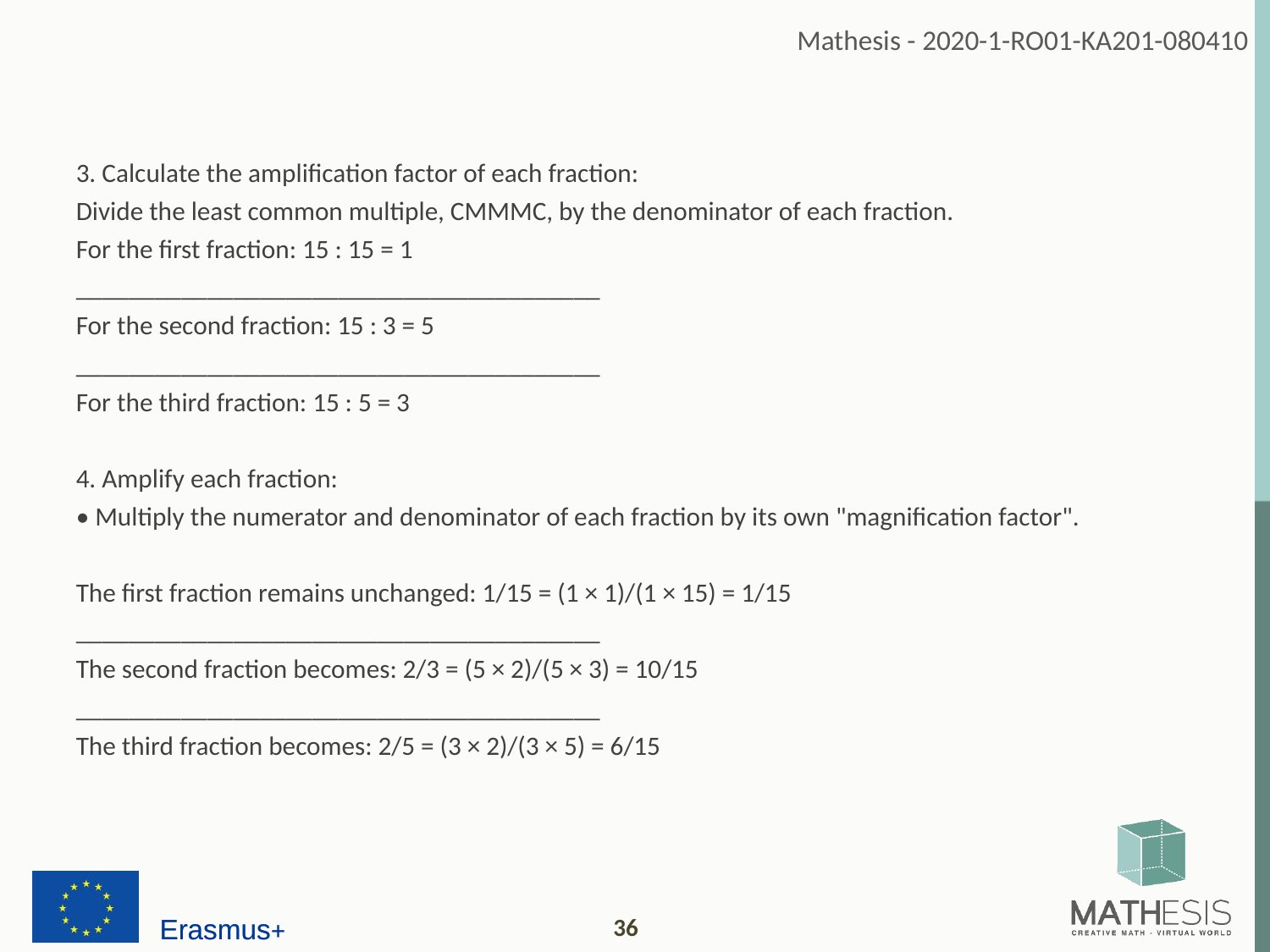

3. Calculate the amplification factor of each fraction:
Divide the least common multiple, CMMMC, by the denominator of each fraction.
For the first fraction: 15 : 15 = 1
________________________________________
For the second fraction: 15 : 3 = 5
________________________________________
For the third fraction: 15 : 5 = 3

4. Amplify each fraction:
• Multiply the numerator and denominator of each fraction by its own "magnification factor".

The first fraction remains unchanged: 1/15 = (1 × 1)/(1 × 15) = 1/15
________________________________________
The second fraction becomes: 2/3 = (5 × 2)/(5 × 3) = 10/15
________________________________________
The third fraction becomes: 2/5 = (3 × 2)/(3 × 5) = 6/15